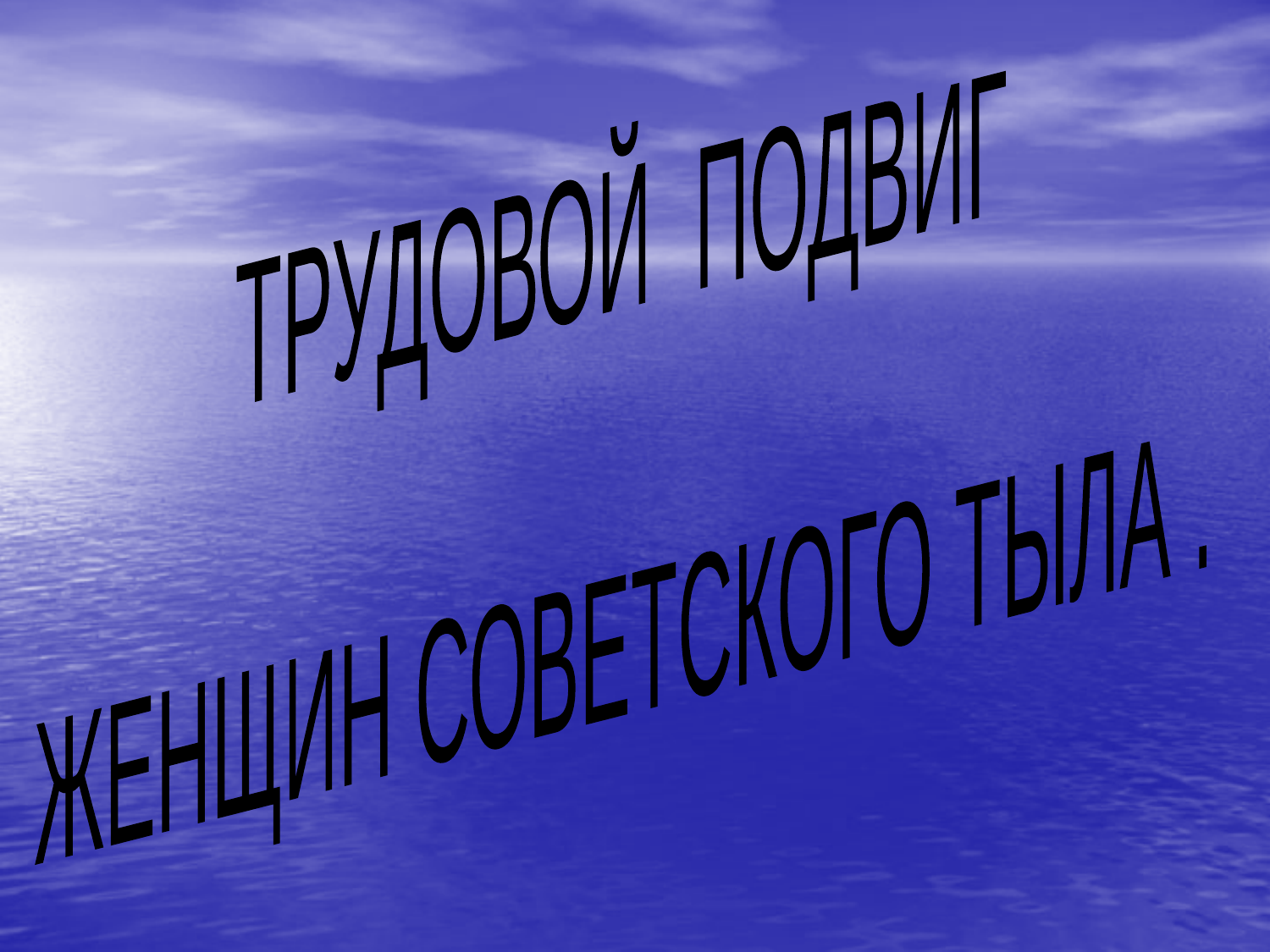

ТРУДОВОЙ  ПОДВИГ

ЖЕНЩИН СОВЕТСКОГО ТЫЛА .
#